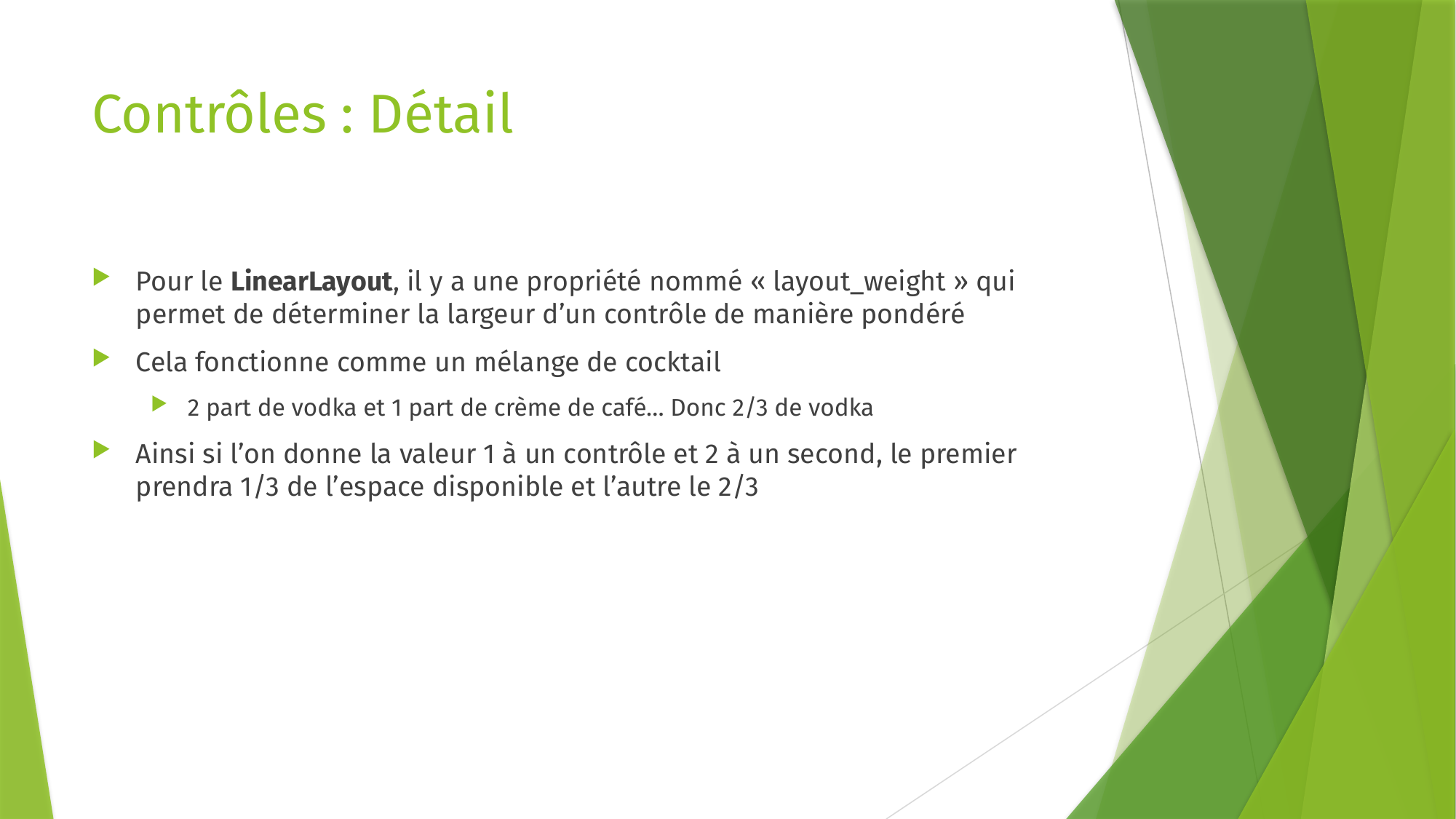

# Contrôles : Détail
Pour le LinearLayout, il y a une propriété nommé « layout_weight » qui permet de déterminer la largeur d’un contrôle de manière pondéré
Cela fonctionne comme un mélange de cocktail
2 part de vodka et 1 part de crème de café… Donc 2/3 de vodka
Ainsi si l’on donne la valeur 1 à un contrôle et 2 à un second, le premier prendra 1/3 de l’espace disponible et l’autre le 2/3